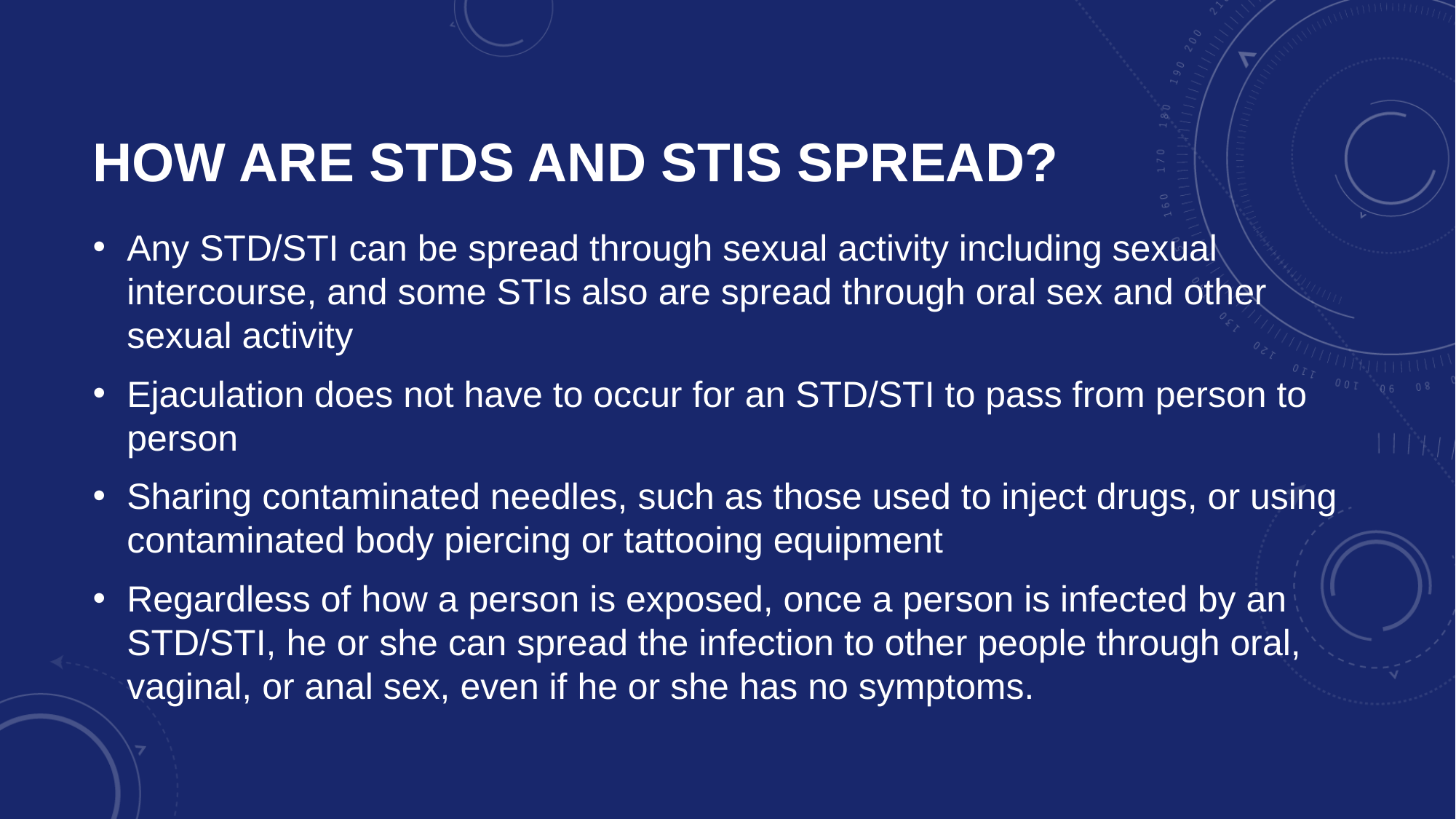

# How are STDs and STIs Spread?
Any STD/STI can be spread through sexual activity including sexual intercourse, and some STIs also are spread through oral sex and other sexual activity
Ejaculation does not have to occur for an STD/STI to pass from person to person
Sharing contaminated needles, such as those used to inject drugs, or using contaminated body piercing or tattooing equipment
Regardless of how a person is exposed, once a person is infected by an STD/STI, he or she can spread the infection to other people through oral, vaginal, or anal sex, even if he or she has no symptoms.